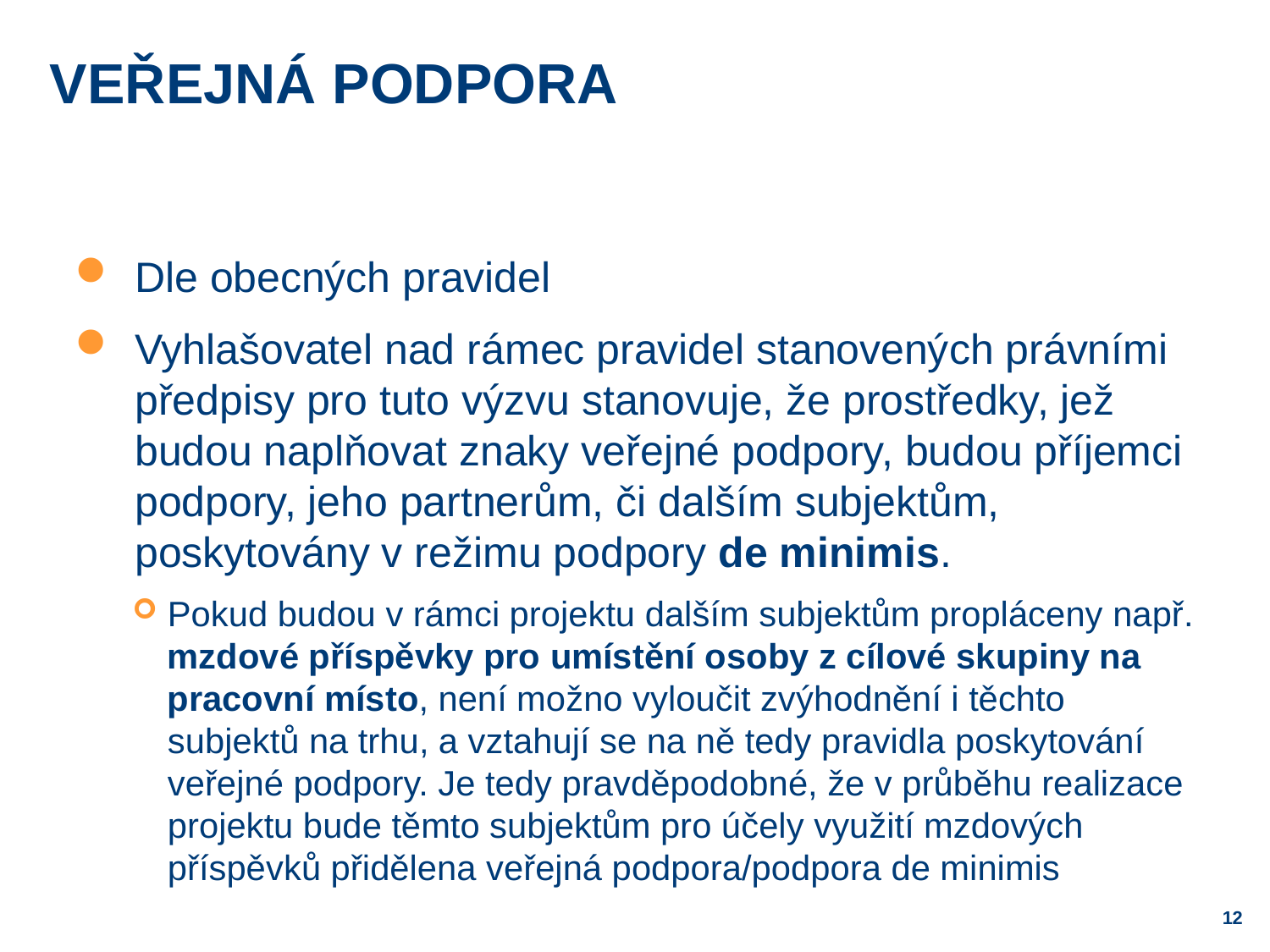

# Veřejná podpora
Dle obecných pravidel
Vyhlašovatel nad rámec pravidel stanovených právními předpisy pro tuto výzvu stanovuje, že prostředky, jež budou naplňovat znaky veřejné podpory, budou příjemci podpory, jeho partnerům, či dalším subjektům, poskytovány v režimu podpory de minimis.
Pokud budou v rámci projektu dalším subjektům propláceny např. mzdové příspěvky pro umístění osoby z cílové skupiny na pracovní místo, není možno vyloučit zvýhodnění i těchto subjektů na trhu, a vztahují se na ně tedy pravidla poskytování veřejné podpory. Je tedy pravděpodobné, že v průběhu realizace projektu bude těmto subjektům pro účely využití mzdových příspěvků přidělena veřejná podpora/podpora de minimis
12